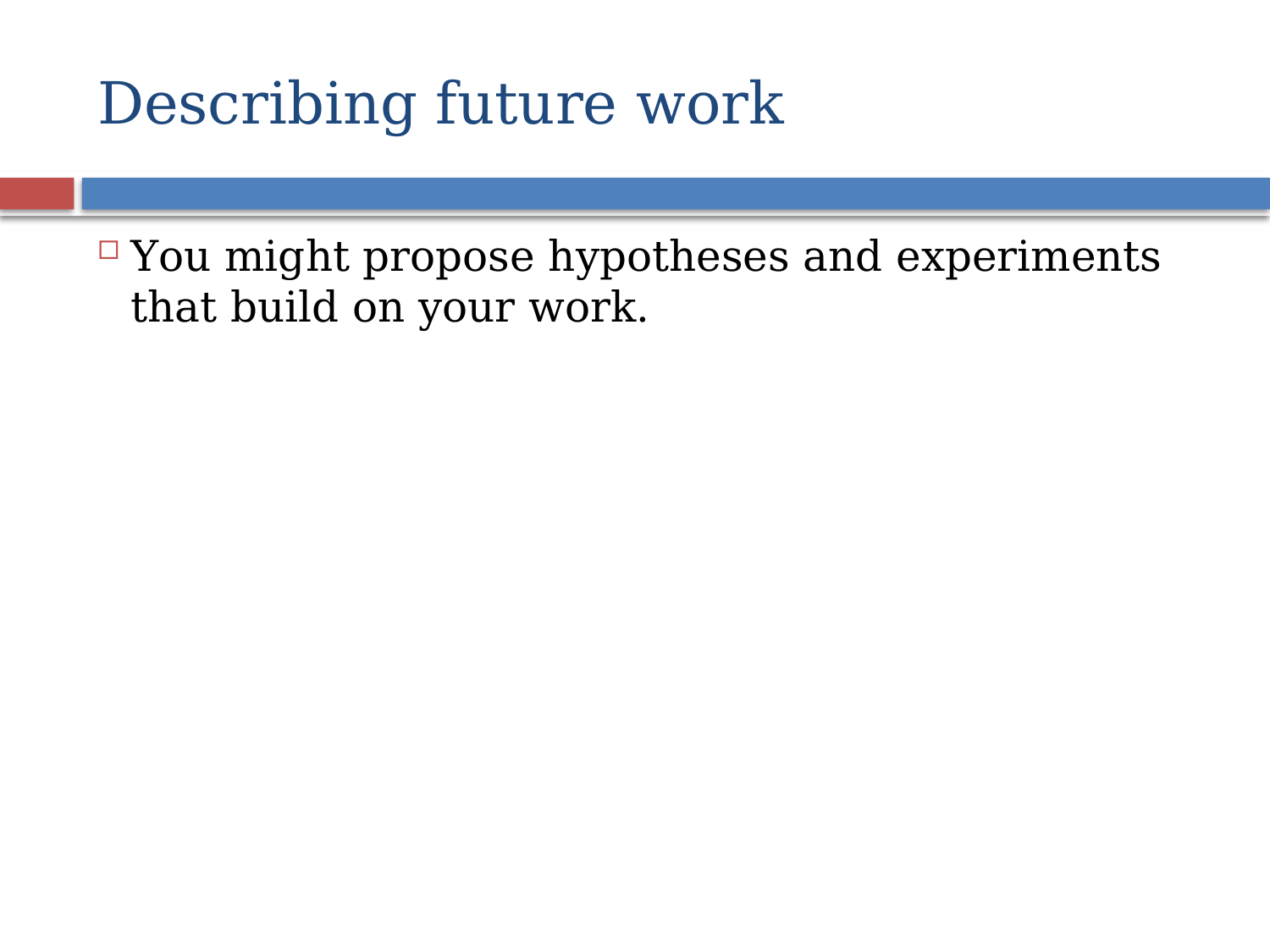

# Describing future work
You might propose hypotheses and experiments that build on your work.